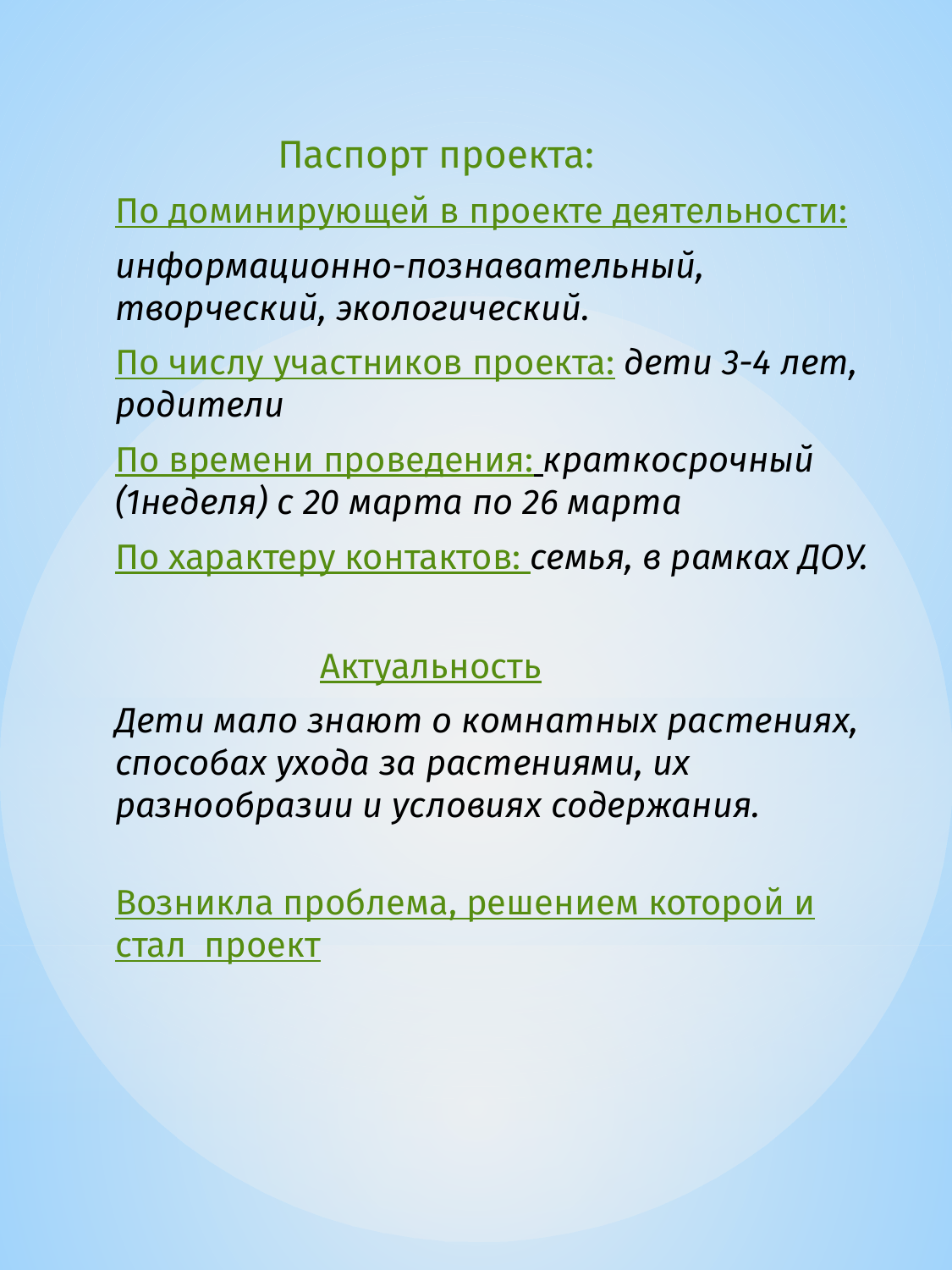

Паспорт проекта:
По доминирующей в проекте деятельности:
информационно-познавательный, творческий, экологический.
По числу участников проекта: дети 3-4 лет, родители
По времени проведения: краткосрочный (1неделя) с 20 марта по 26 марта
По характеру контактов: семья, в рамках ДОУ.

                      Актуальность
Дети мало знают о комнатных растениях, способах ухода за растениями, их разнообразии и условиях содержания.
Возникла проблема, решением которой и стал  проект